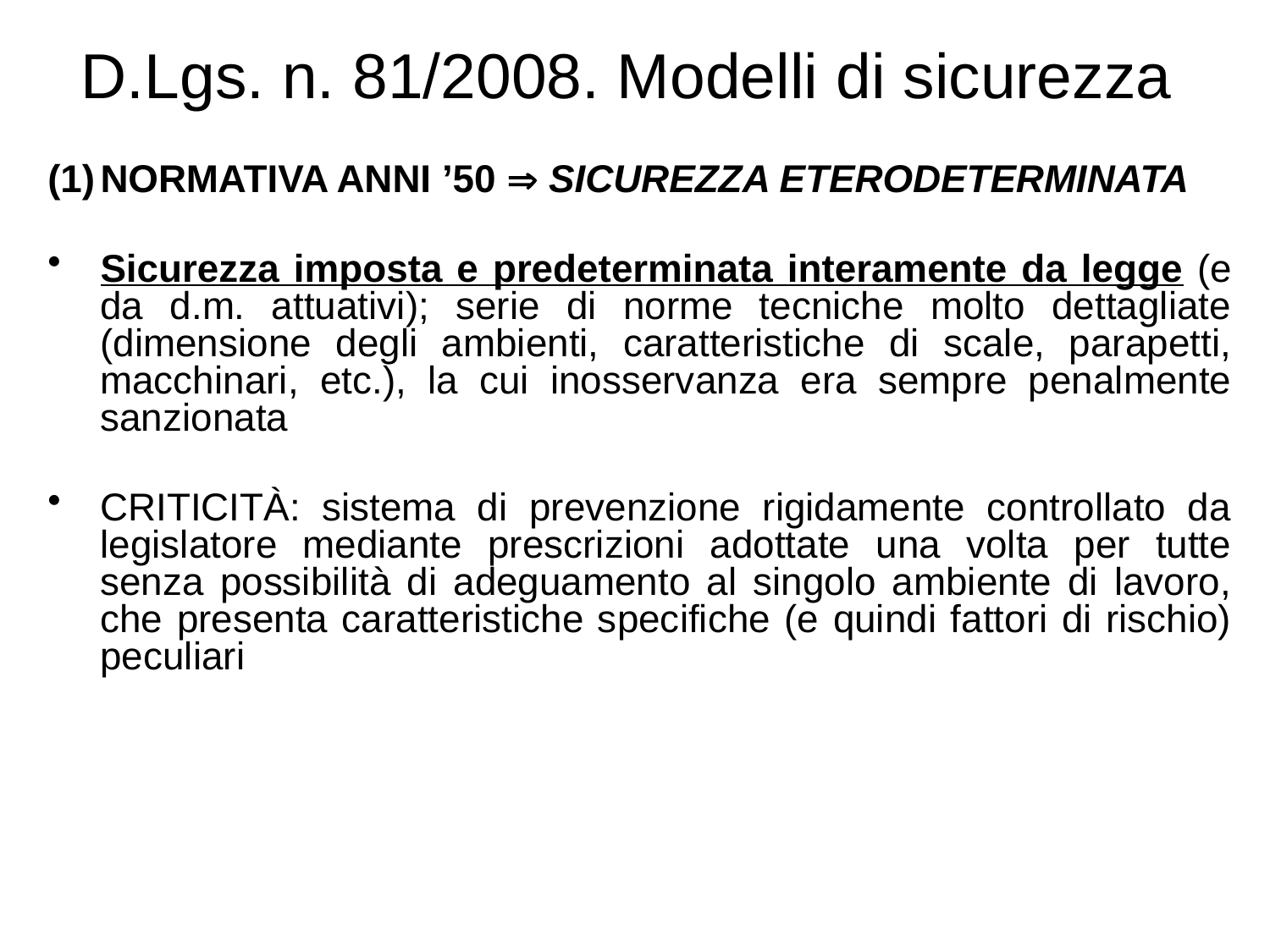

# D.Lgs. n. 81/2008. Modelli di sicurezza
NORMATIVA ANNI ’50 ⇒ SICUREZZA ETERODETERMINATA

Sicurezza imposta e predeterminata interamente da legge (e da d.m. attuativi); serie di norme tecniche molto dettagliate (dimensione degli ambienti, caratteristiche di scale, parapetti, macchinari, etc.), la cui inosservanza era sempre penalmente sanzionata

CRITICITÀ: sistema di prevenzione rigidamente controllato da legislatore mediante prescrizioni adottate una volta per tutte senza possibilità di adeguamento al singolo ambiente di lavoro, che presenta caratteristiche specifiche (e quindi fattori di rischio) peculiari